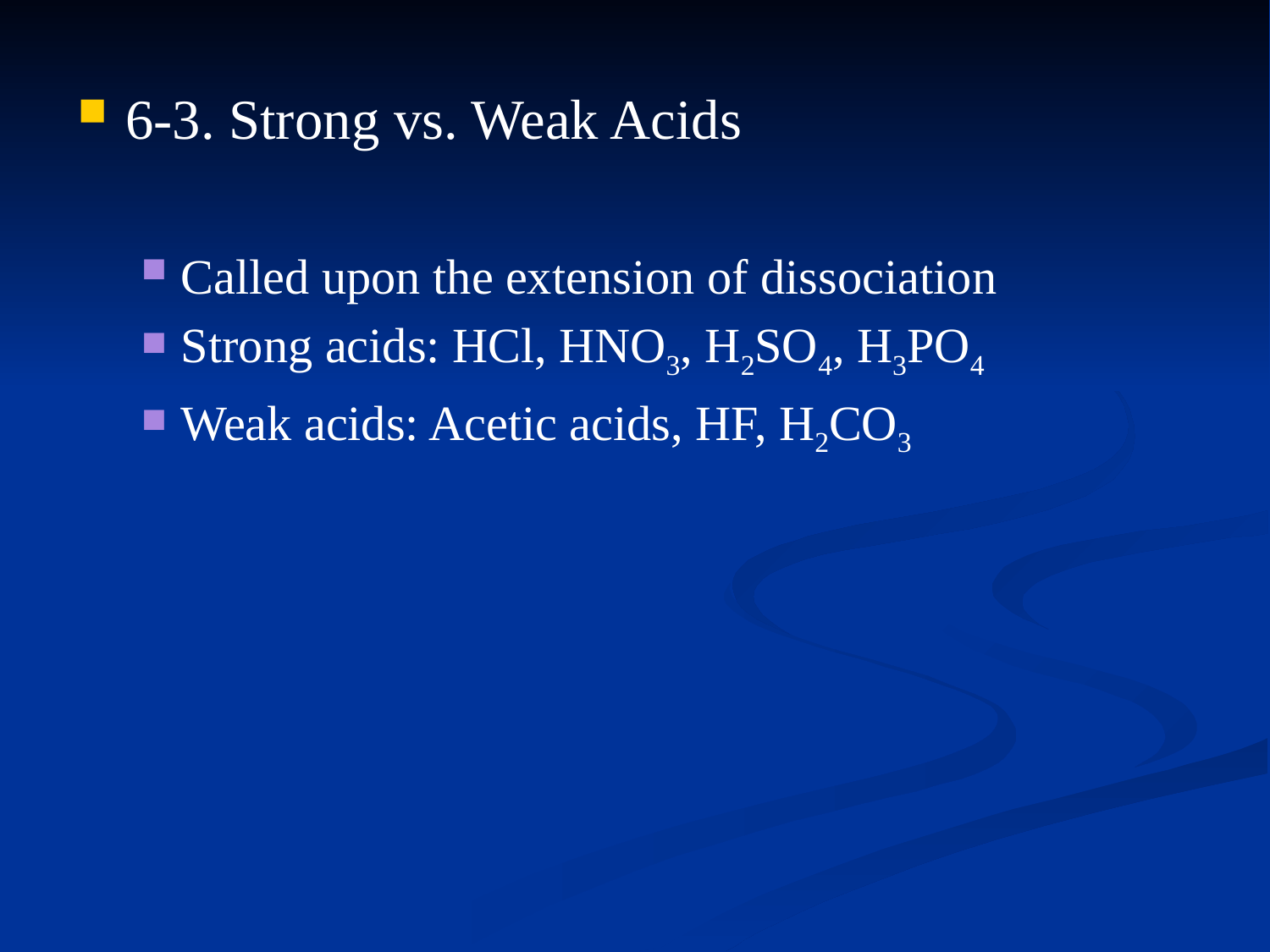

6-3. Strong vs. Weak Acids

Called upon the extension of dissociation
Strong acids: HCl, HNO3, H2SO4, H3PO4
Weak acids: Acetic acids, HF, H2CO3